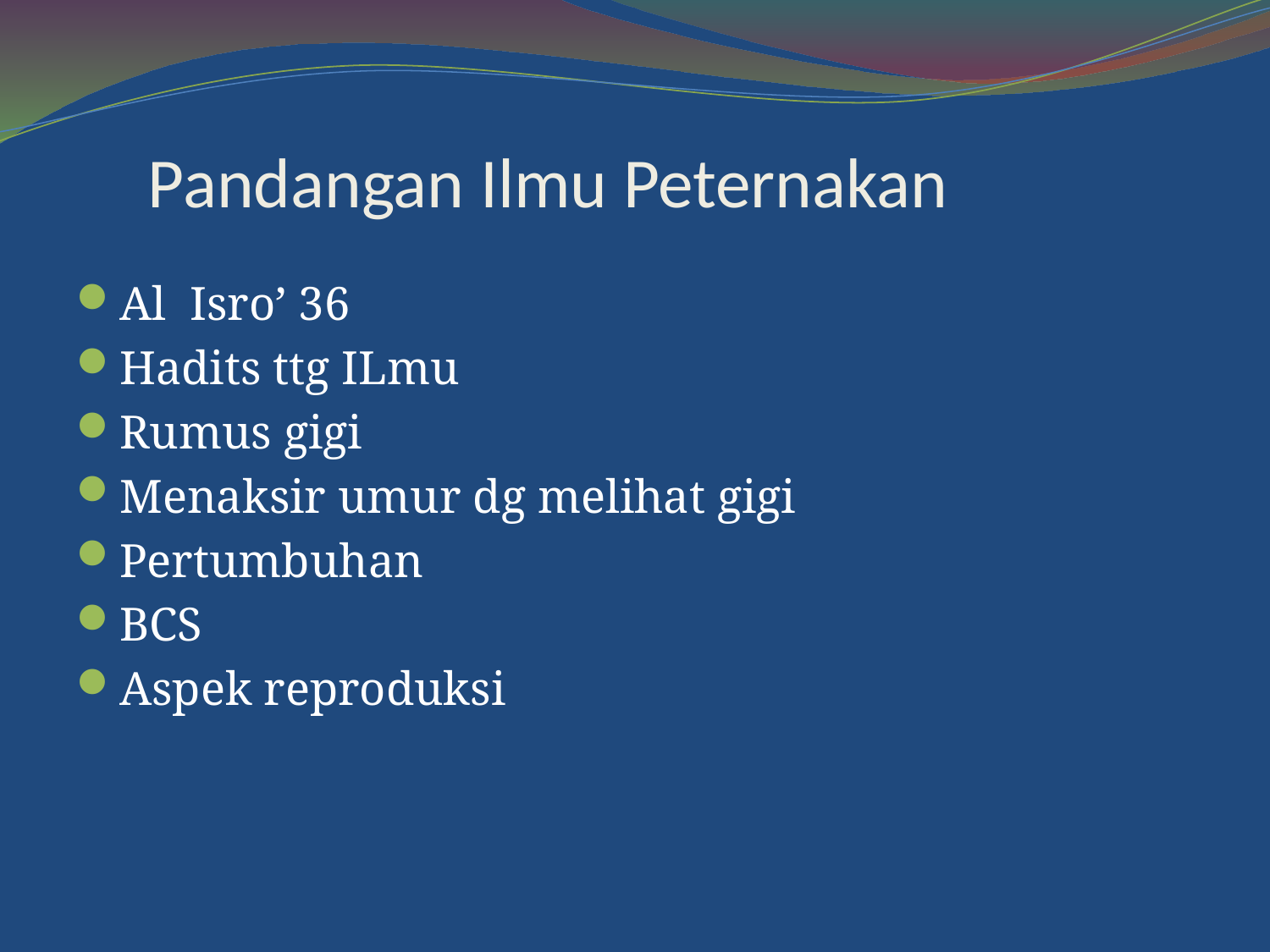

# Pandangan Ilmu Peternakan
Al  Isro’ 36
Hadits ttg ILmu
Rumus gigi
Menaksir umur dg melihat gigi
Pertumbuhan
BCS
Aspek reproduksi